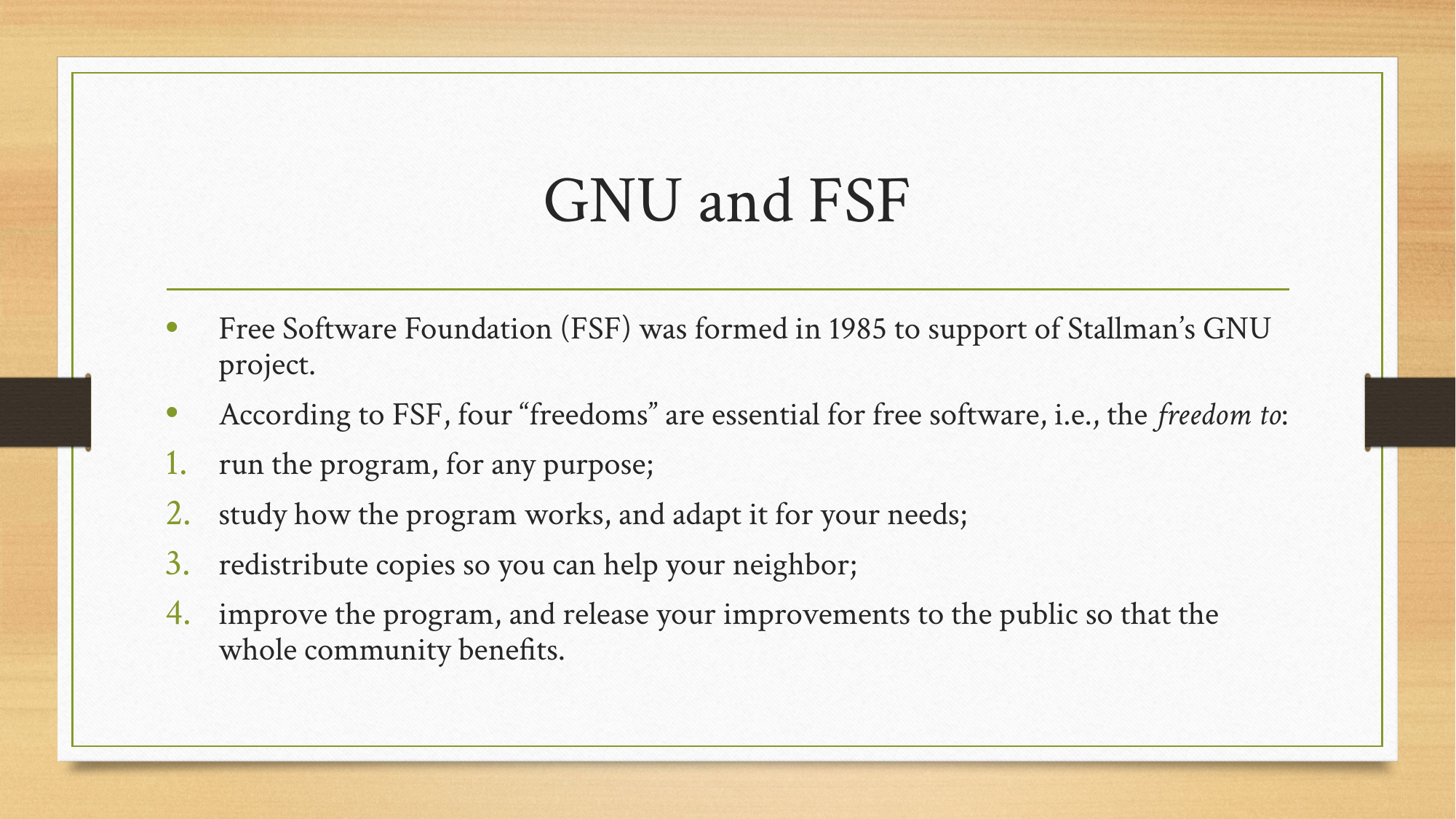

# GNU and FSF
Free Software Foundation (FSF) was formed in 1985 to support of Stallman’s GNU project.
According to FSF, four “freedoms” are essential for free software, i.e., the freedom to:
run the program, for any purpose;
study how the program works, and adapt it for your needs;
redistribute copies so you can help your neighbor;
improve the program, and release your improvements to the public so that the whole community benefits.